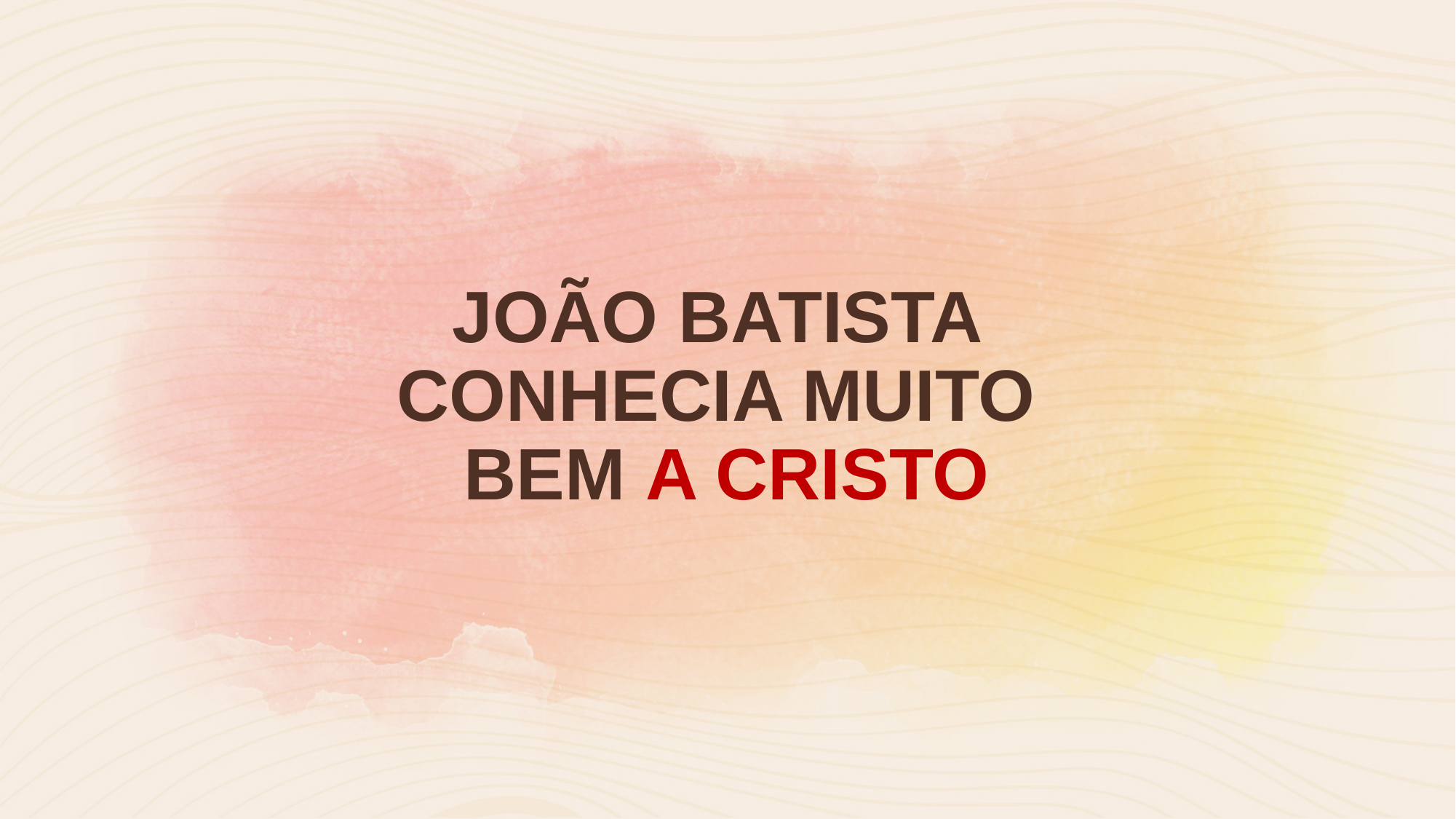

JOÃO BATISTA
CONHECIA MUITO
BEM A CRISTO